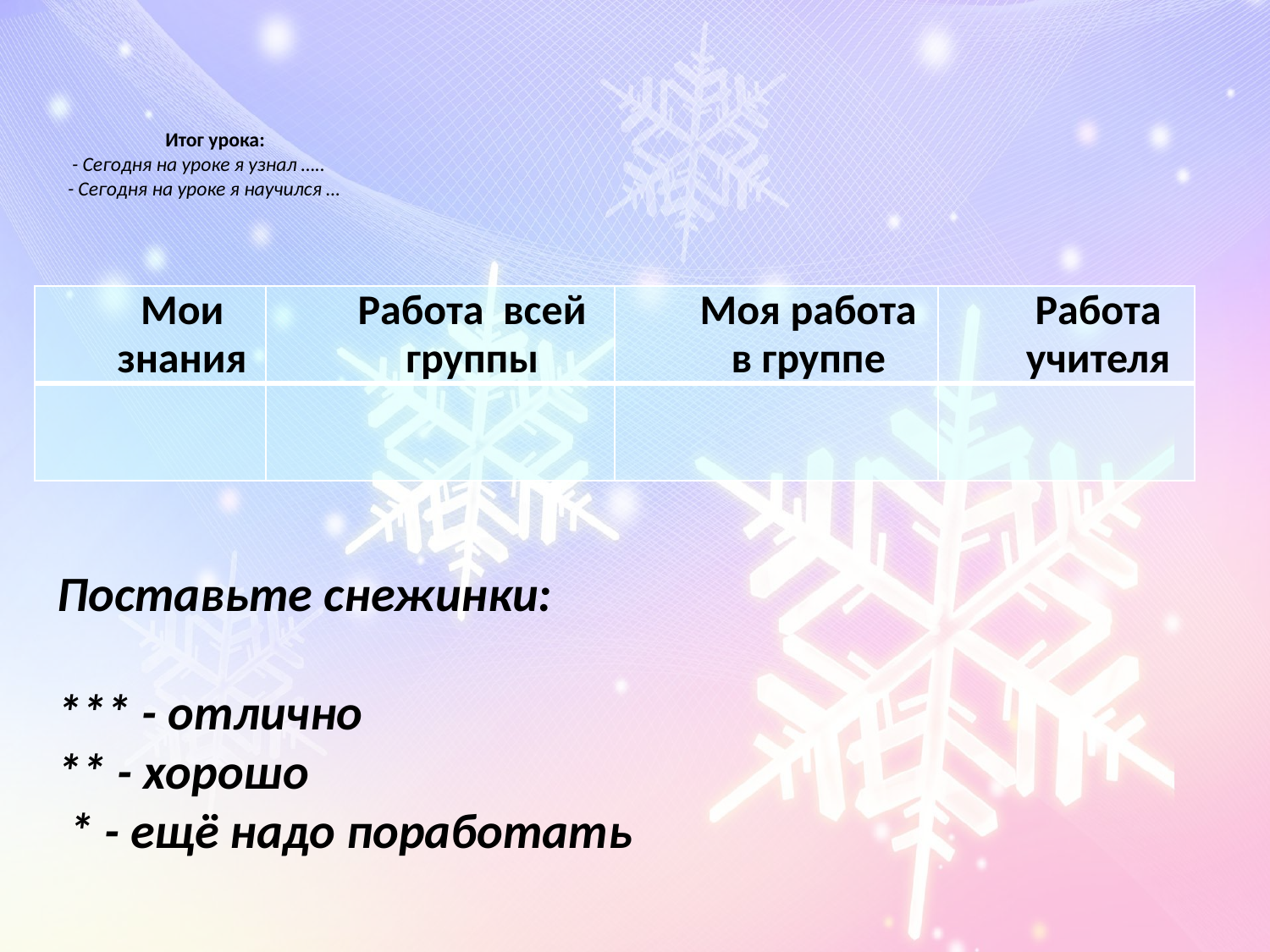

# Итог урока: - Сегодня на уроке я узнал ….. - Сегодня на уроке я научился …
| Мои знания | Работа всей группы | Моя работа в группе | Работа учителя |
| --- | --- | --- | --- |
|  |  |  |  |
Поставьте снежинки:

*** - отлично
** - хорошо
 * - ещё надо поработать